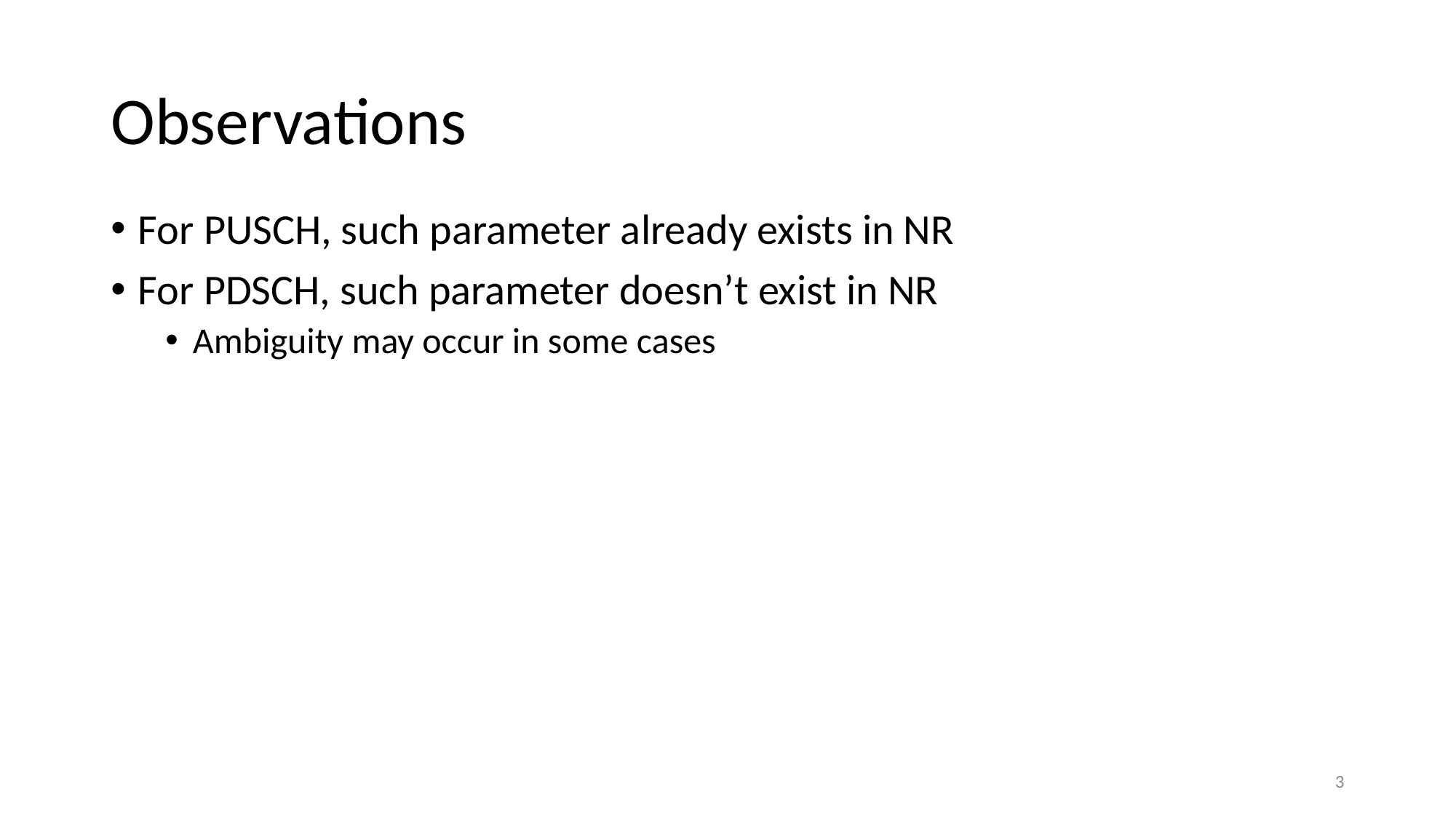

# Observations
For PUSCH, such parameter already exists in NR
For PDSCH, such parameter doesn’t exist in NR
Ambiguity may occur in some cases
3